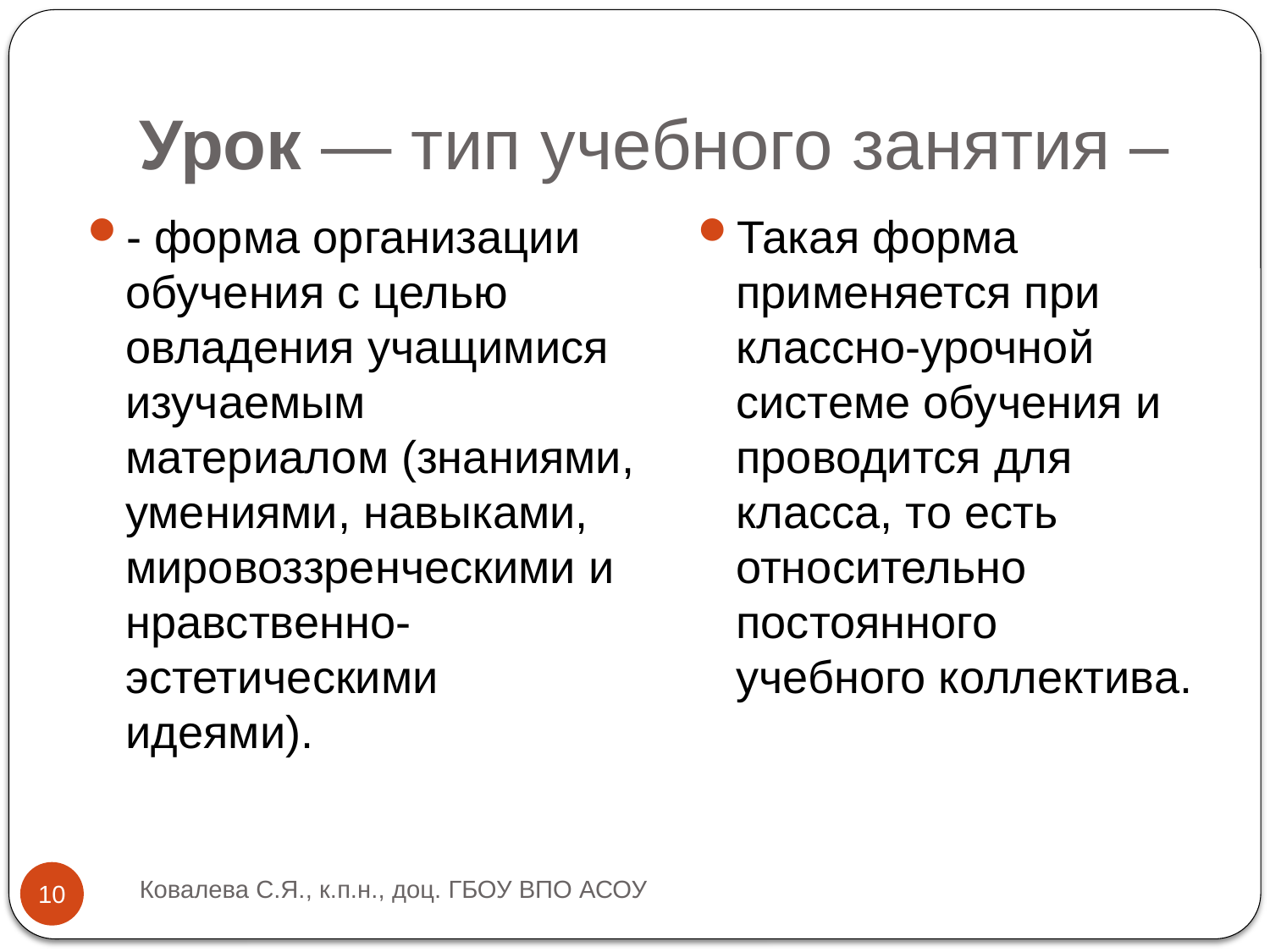

# Урок — тип учебного занятия –
- форма организации обучения с целью овладения учащимися изучаемым материалом (знаниями, умениями, навыками, мировоззренческими и нравственно-эстетическими идеями).
Такая форма применяется при классно-урочной системе обучения и проводится для класса, то есть относительно постоянного учебного коллектива.

Ковалева С.Я., к.п.н., доц. ГБОУ ВПО АСОУ
10